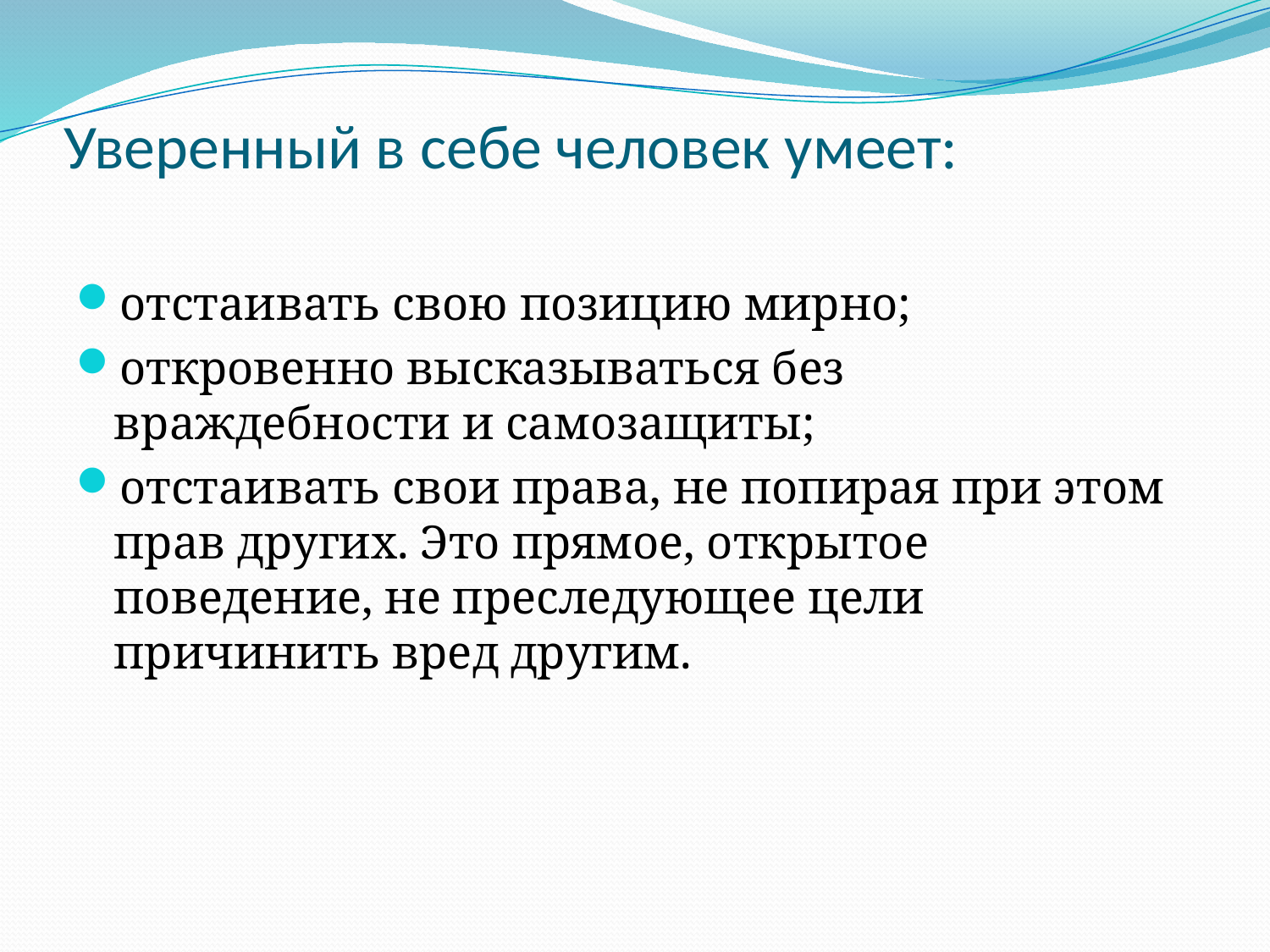

# Уверенный в себе человек умеет:
отстаивать свою позицию мирно;
откровенно высказываться без враждебности и самозащиты;
отстаивать свои права, не попирая при этом прав других. Это прямое, открытое поведение, не преследующее цели причинить вред другим.